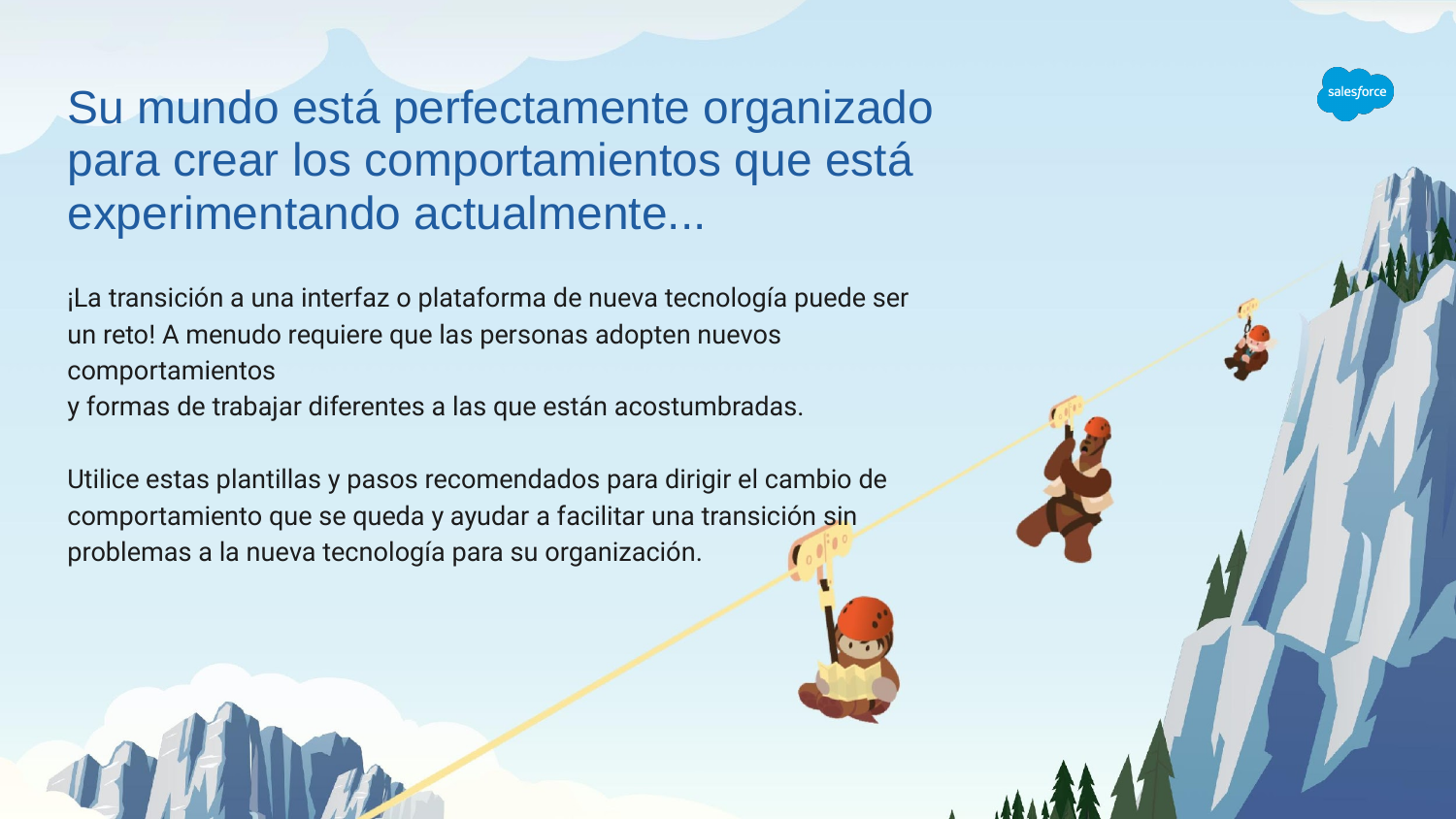

# Su mundo está perfectamente organizado para crear los comportamientos que está experimentando actualmente...
¡La transición a una interfaz o plataforma de nueva tecnología puede ser un reto! A menudo requiere que las personas adopten nuevos comportamientos
y formas de trabajar diferentes a las que están acostumbradas.
Utilice estas plantillas y pasos recomendados para dirigir el cambio de comportamiento que se queda y ayudar a facilitar una transición sin problemas a la nueva tecnología para su organización.